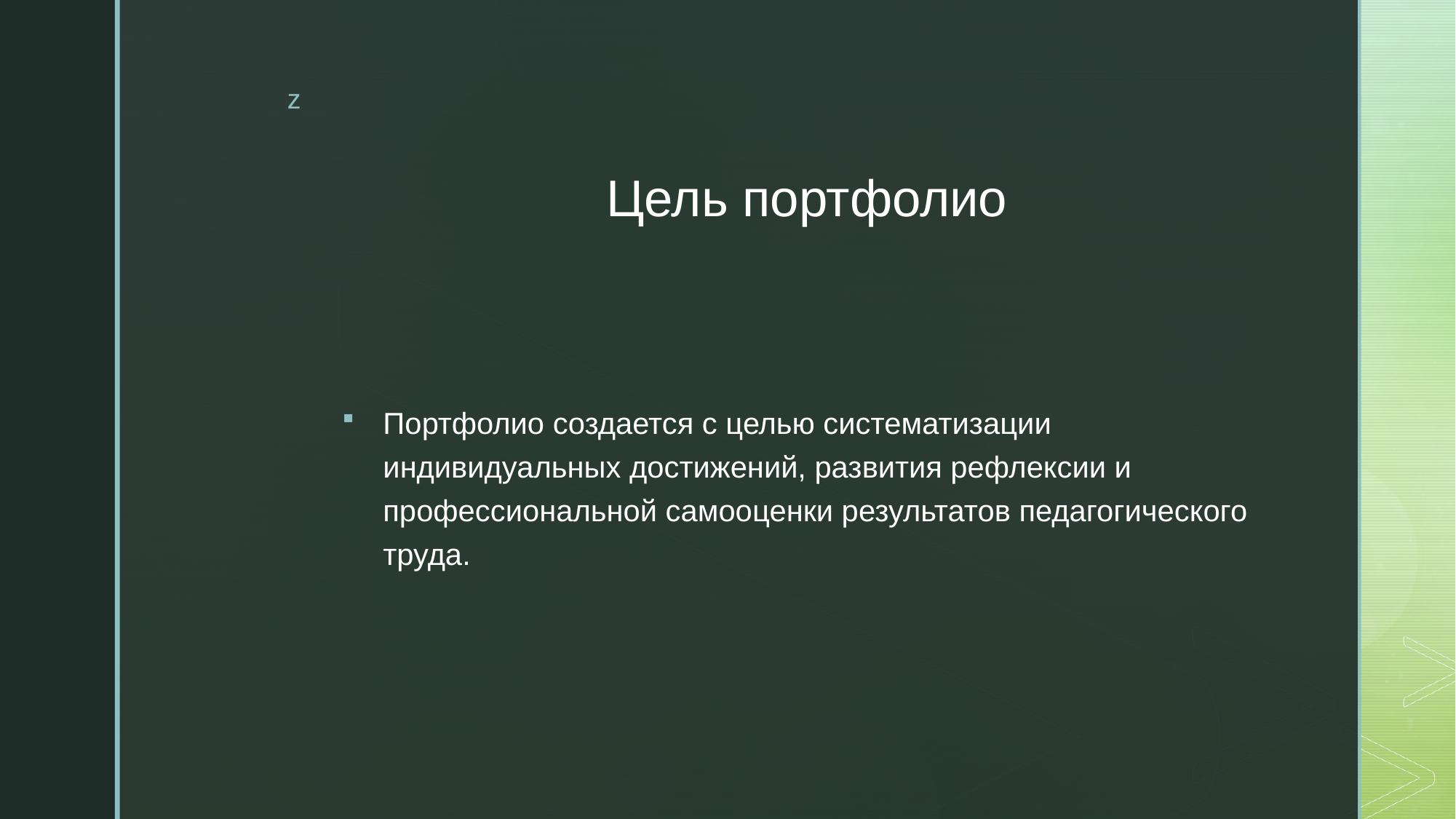

# Цель портфолио
Портфолио создается с целью систематизации индивидуальных достижений, развития рефлексии и профессиональной самооценки результатов педагогического труда.